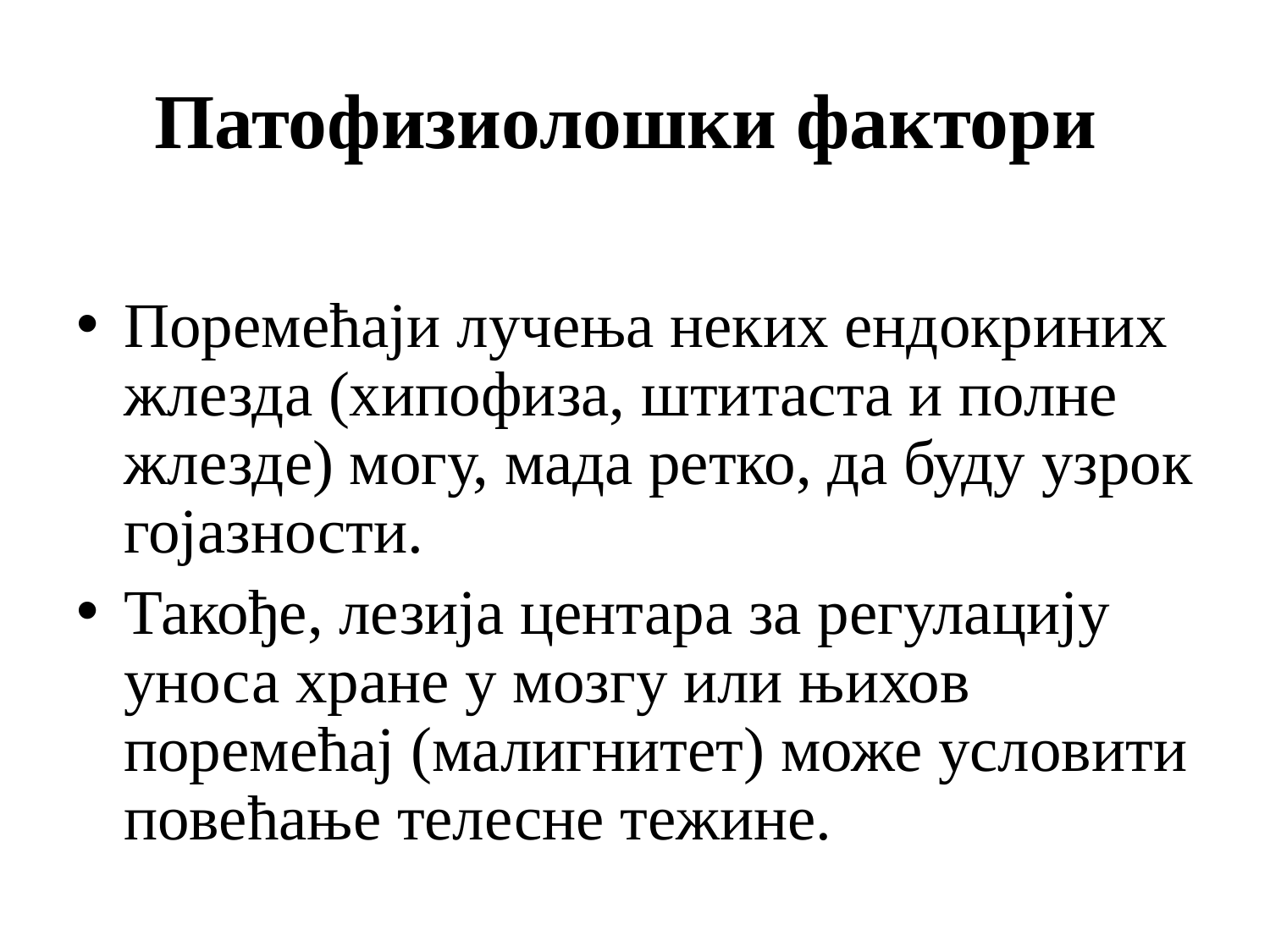

Патофизиолошки фактори
Поремећаји лучења неких ендокриних жлезда (хипофиза, штитаста и полне жлезде) могу, мада ретко, да буду узрок гојазности.
Такође, лезија центара за регулацију уноса хране у мозгу или њихов поремећај (малигнитет) може условити повећање телесне тежине.